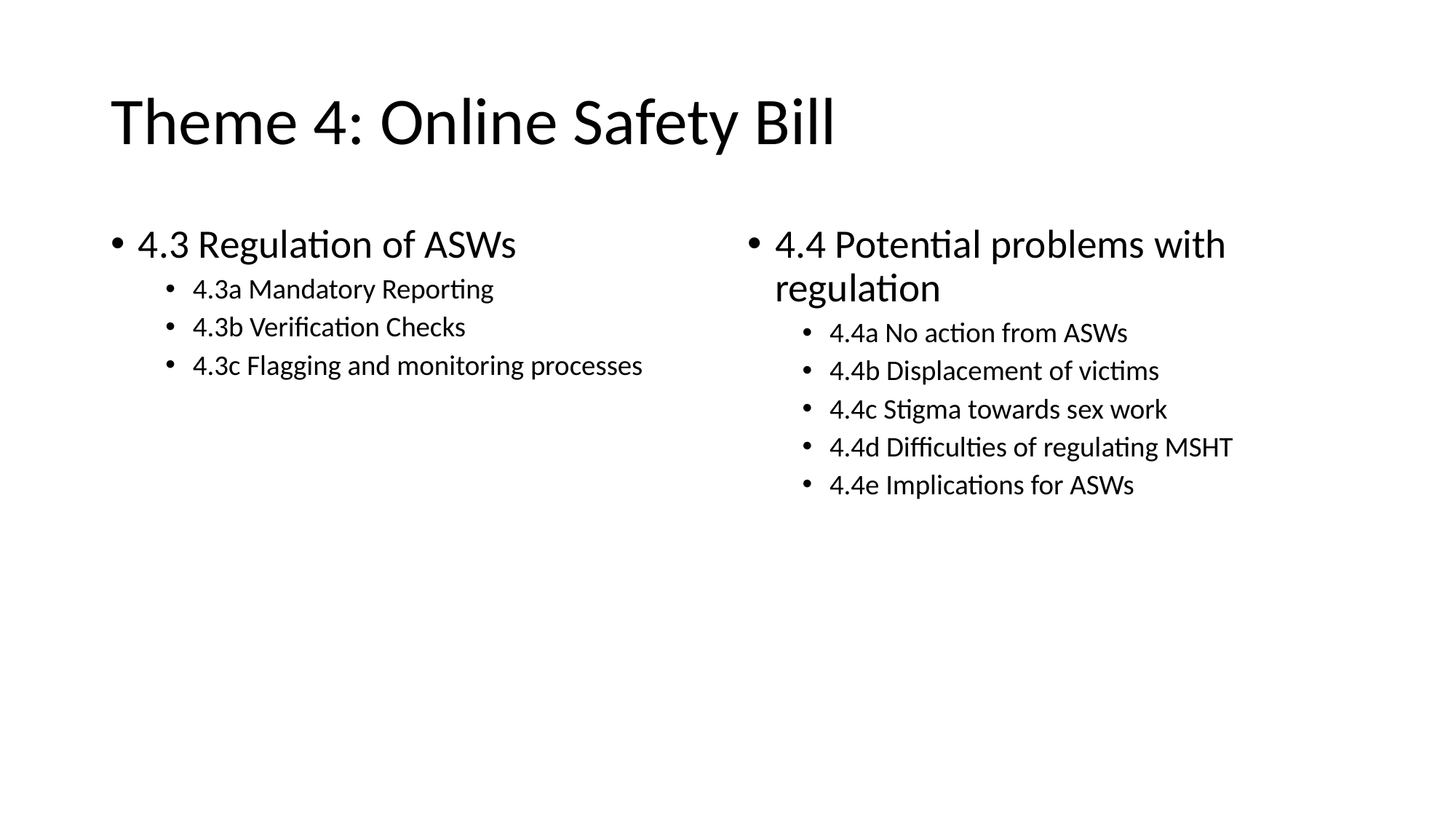

# Theme 4: Online Safety Bill
4.3 Regulation of ASWs
4.3a Mandatory Reporting
4.3b Verification Checks
4.3c Flagging and monitoring processes

4.4 Potential problems with regulation
4.4a No action from ASWs
4.4b Displacement of victims
4.4c Stigma towards sex work
4.4d Difficulties of regulating MSHT
4.4e Implications for ASWs